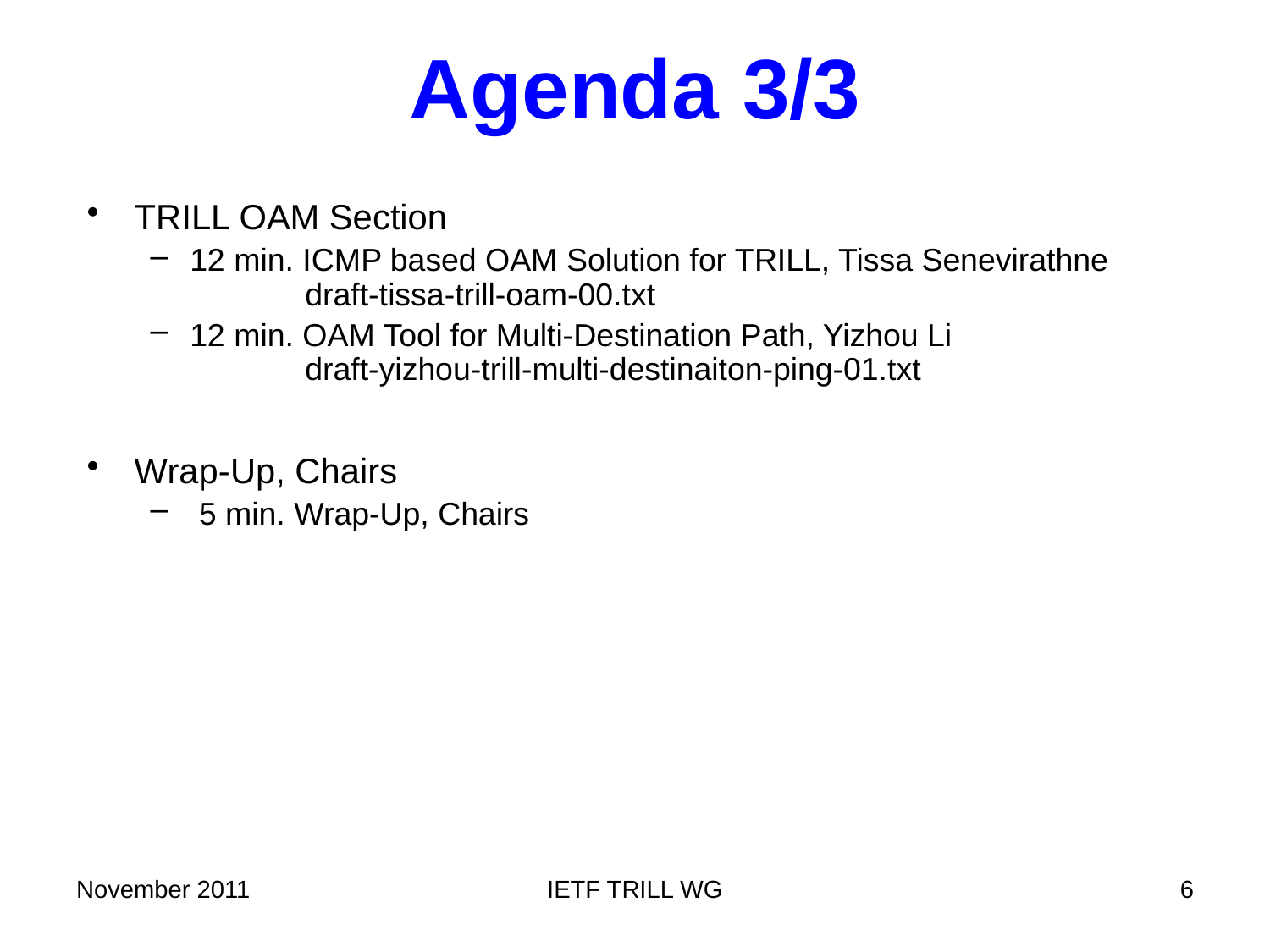

# Agenda 3/3

TRILL OAM Section
12 min. ICMP based OAM Solution for TRILL, Tissa Senevirathne
             draft-tissa-trill-oam-00.txt
12 min. OAM Tool for Multi-Destination Path, Yizhou Li
             draft-yizhou-trill-multi-destinaiton-ping-01.txt

Wrap-Up, Chairs
 5 min. Wrap-Up, Chairs
November 2011
IETF TRILL WG
6